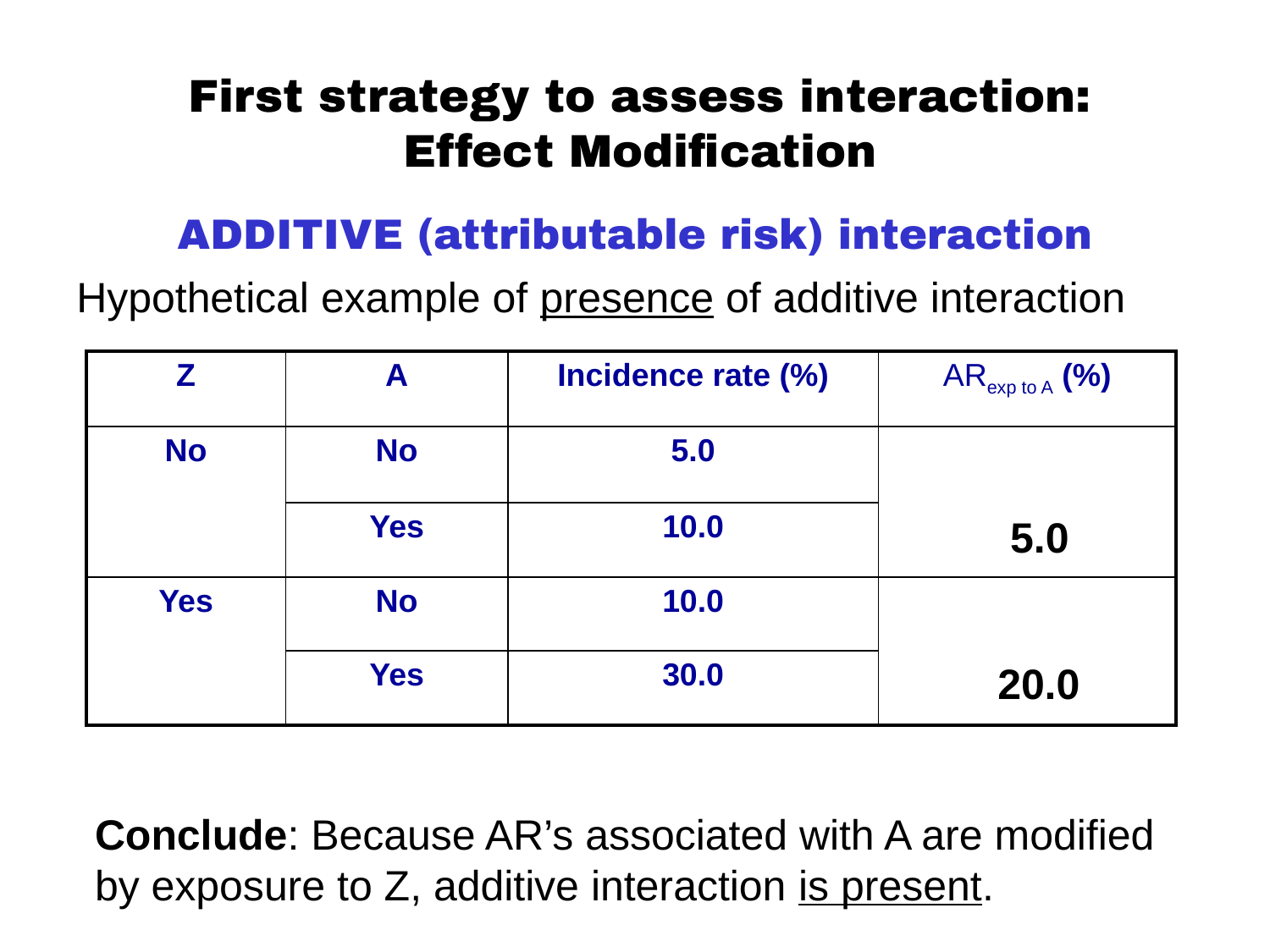

First strategy to assess interaction:
Effect Modification
ADDITIVE (attributable risk) interaction
Hypothetical example of presence of additive interaction
| Z | A | Incidence rate (%) | ARexp to A (%) |
| --- | --- | --- | --- |
| No | No | 5.0 |  |
|  | Yes | 10.0 |  |
| Yes | No | 10.0 |  |
|  | Yes | 30.0 |  |
5.0
20.0
Conclude: Because AR’s associated with A are modified by exposure to Z, additive interaction is present.